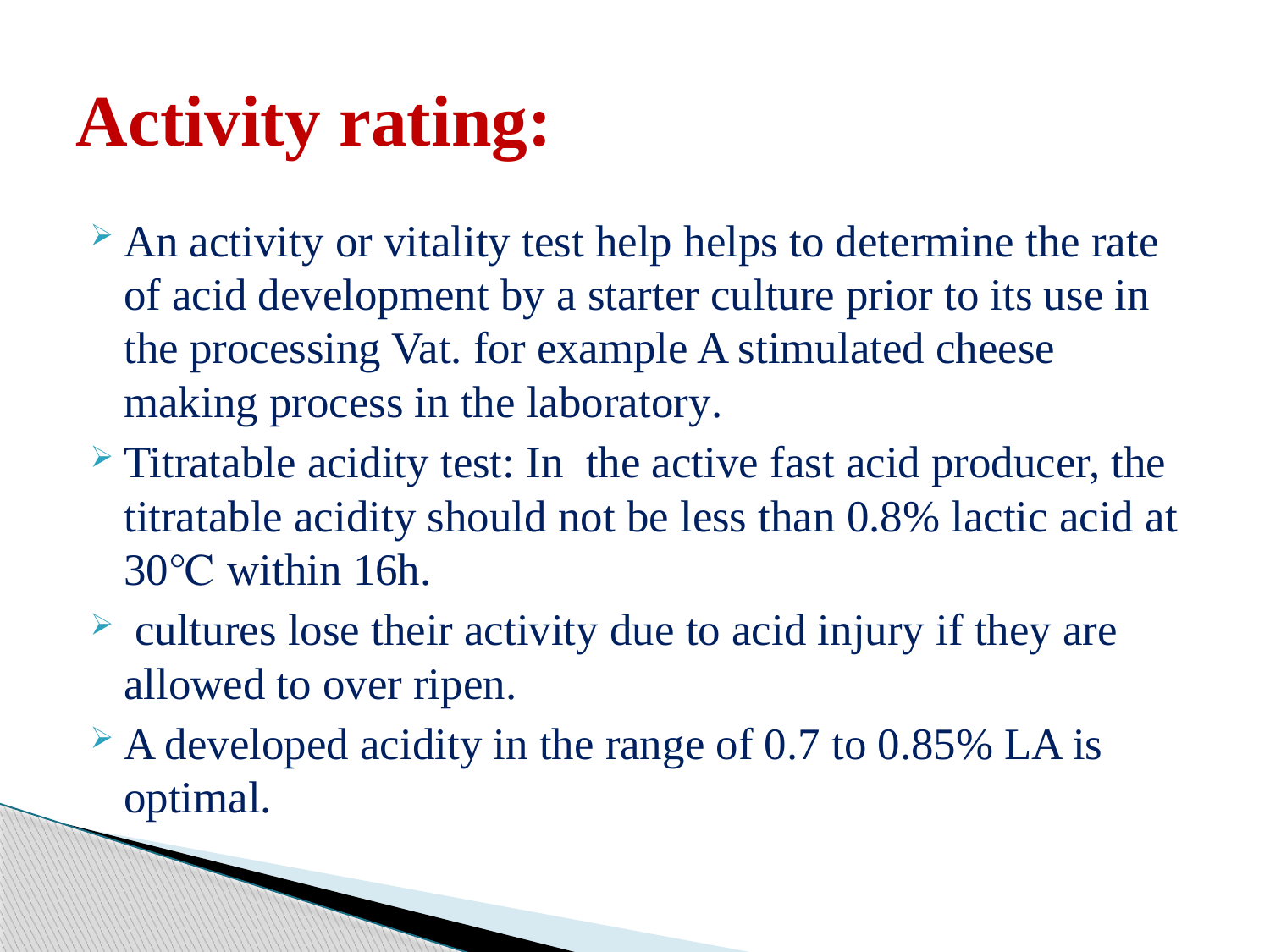

# Activity rating:
An activity or vitality test help helps to determine the rate of acid development by a starter culture prior to its use in the processing Vat. for example A stimulated cheese making process in the laboratory.
Titratable acidity test: In  the active fast acid producer, the titratable acidity should not be less than 0.8% lactic acid at 30℃ within 16h.
 cultures lose their activity due to acid injury if they are allowed to over ripen.
A developed acidity in the range of 0.7 to 0.85% LA is optimal.